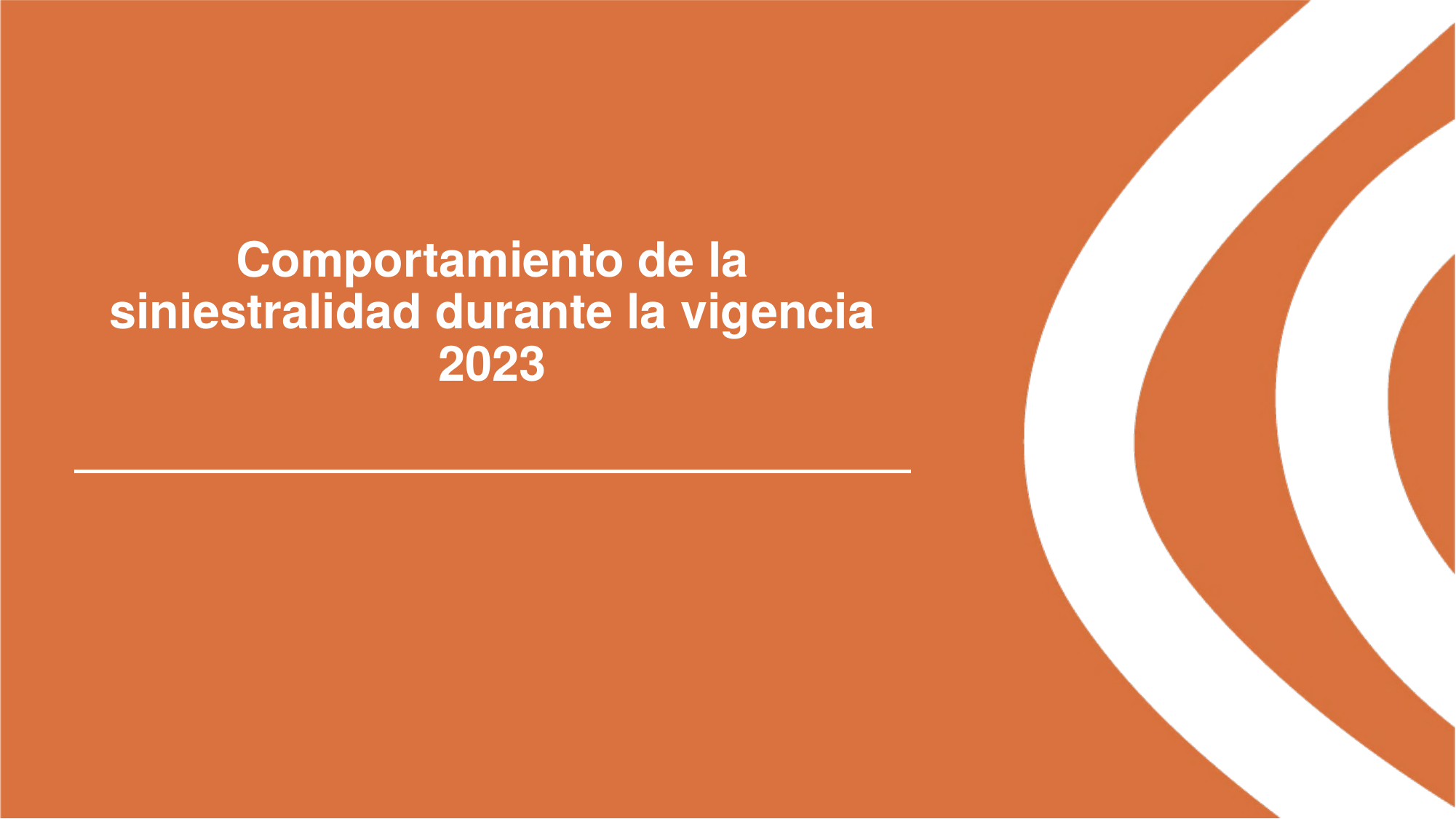

# Comportamiento de la siniestralidad durante la vigencia 2023